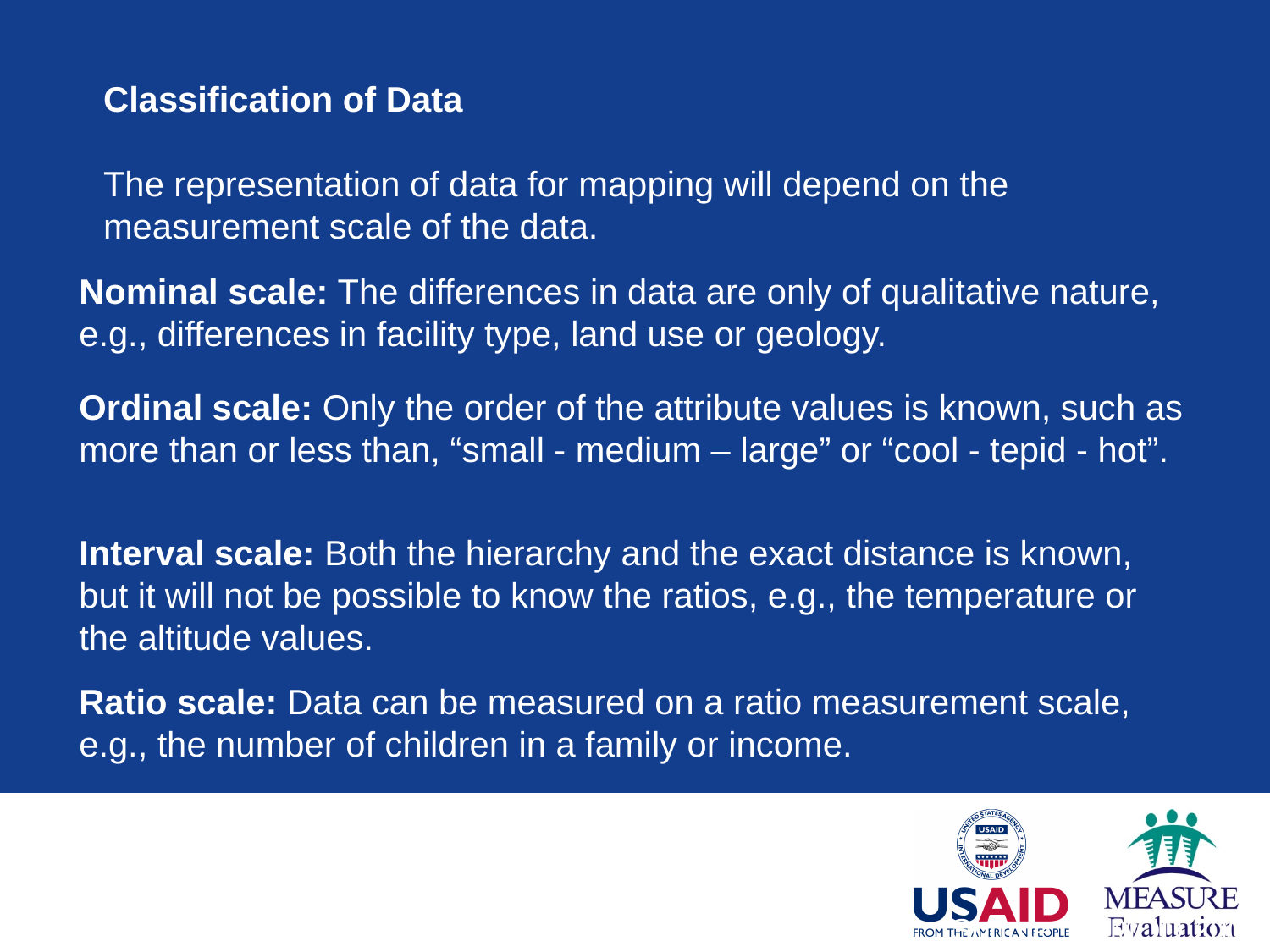

Classification of Data

The representation of data for mapping will depend on the measurement scale of the data.
Nominal scale: The differences in data are only of qualitative nature, e.g., differences in facility type, land use or geology.
Ordinal scale: Only the order of the attribute values is known, such as more than or less than, “small - medium – large” or “cool - tepid - hot”.
Interval scale: Both the hierarchy and the exact distance is known, but it will not be possible to know the ratios, e.g., the temperature or the altitude values.
Ratio scale: Data can be measured on a ratio measurement scale, e.g., the number of children in a family or income.
Source: ICIMOD 2000